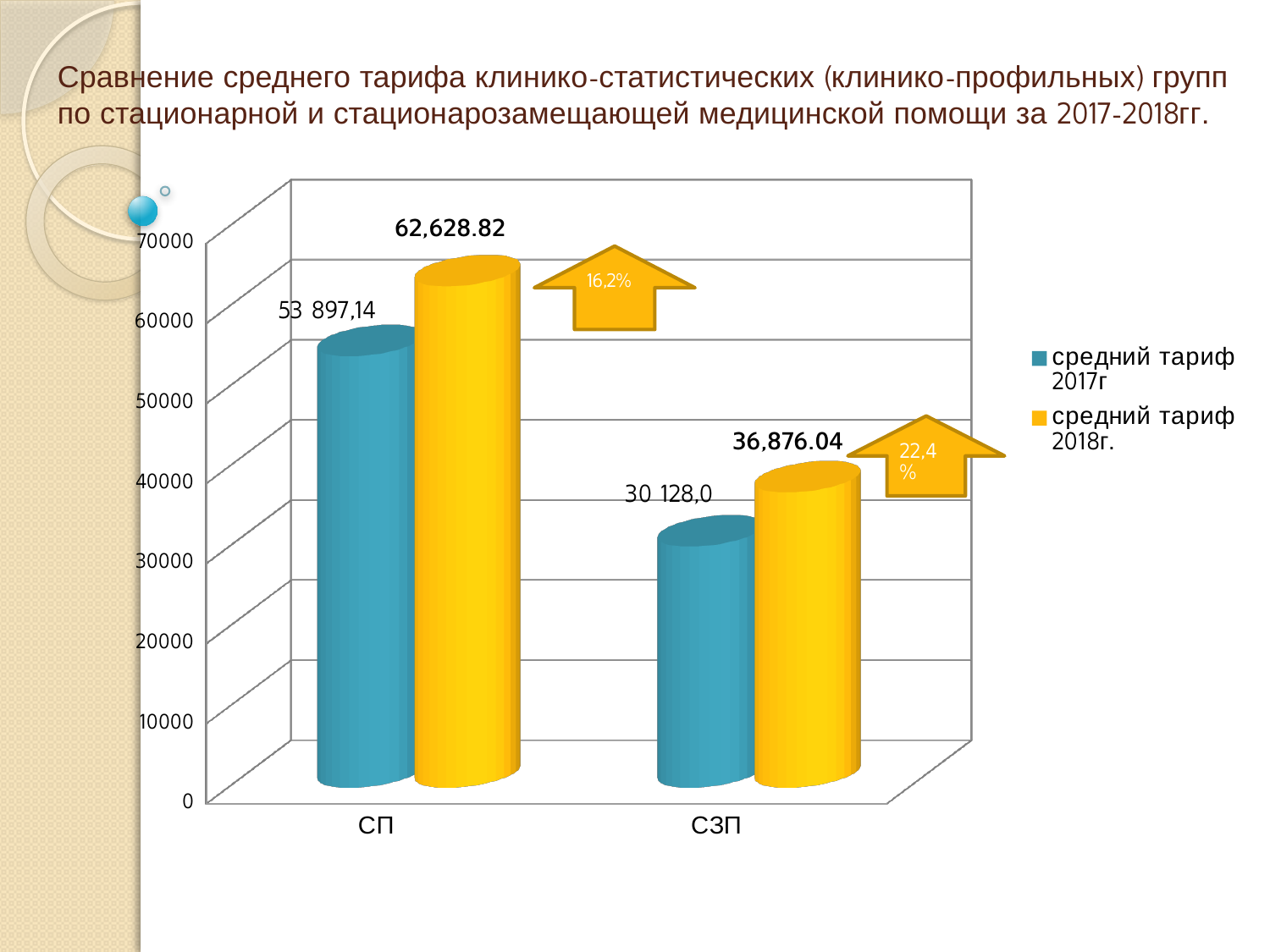

# Сравнение среднего тарифа клинико-статистических (клинико-профильных) групп по стационарной и стационарозамещающей медицинской помощи за 2017-2018гг.

[unsupported chart]